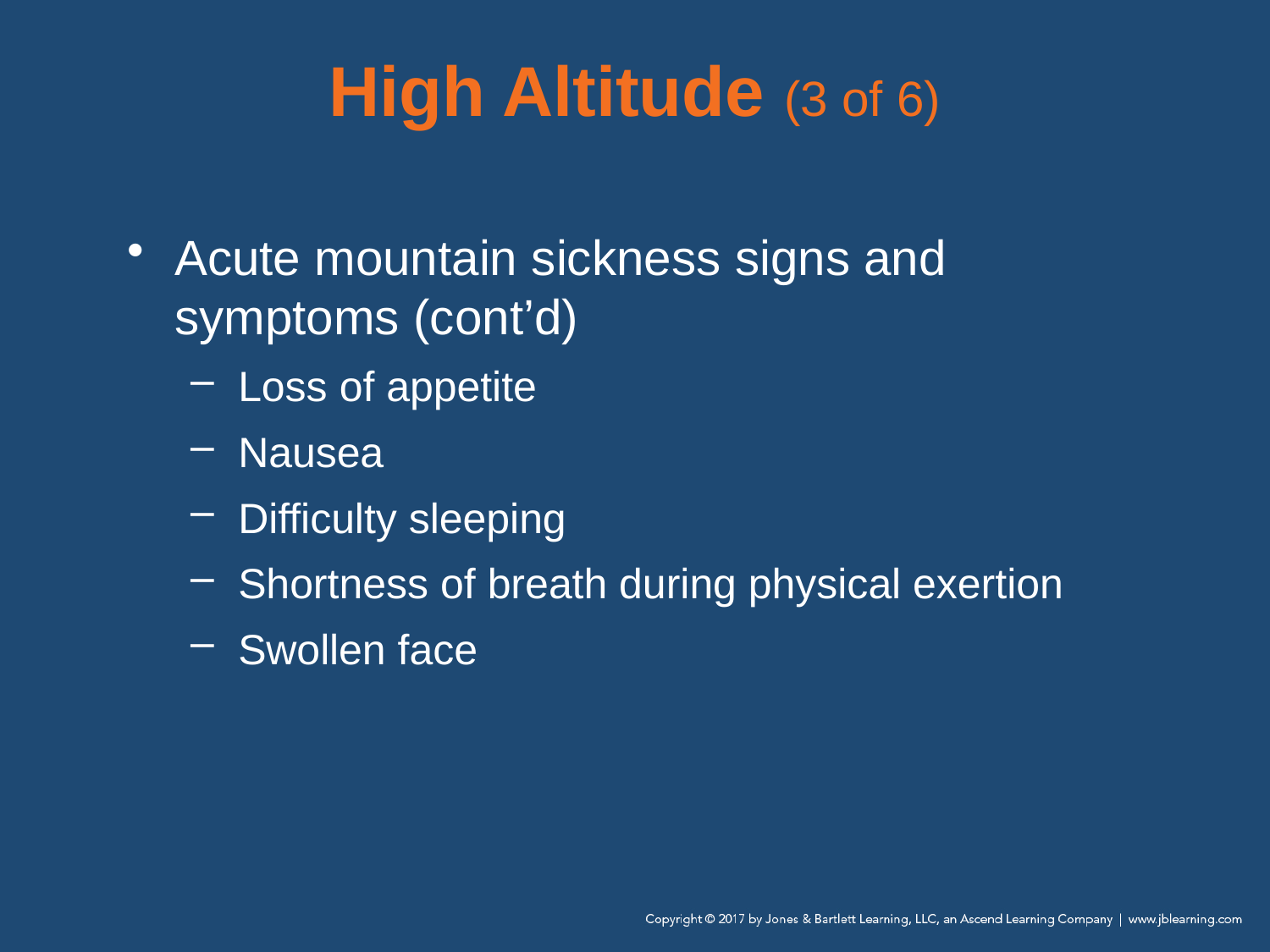

# High Altitude (3 of 6)
Acute mountain sickness signs and symptoms (cont’d)
Loss of appetite
Nausea
Difficulty sleeping
Shortness of breath during physical exertion
Swollen face